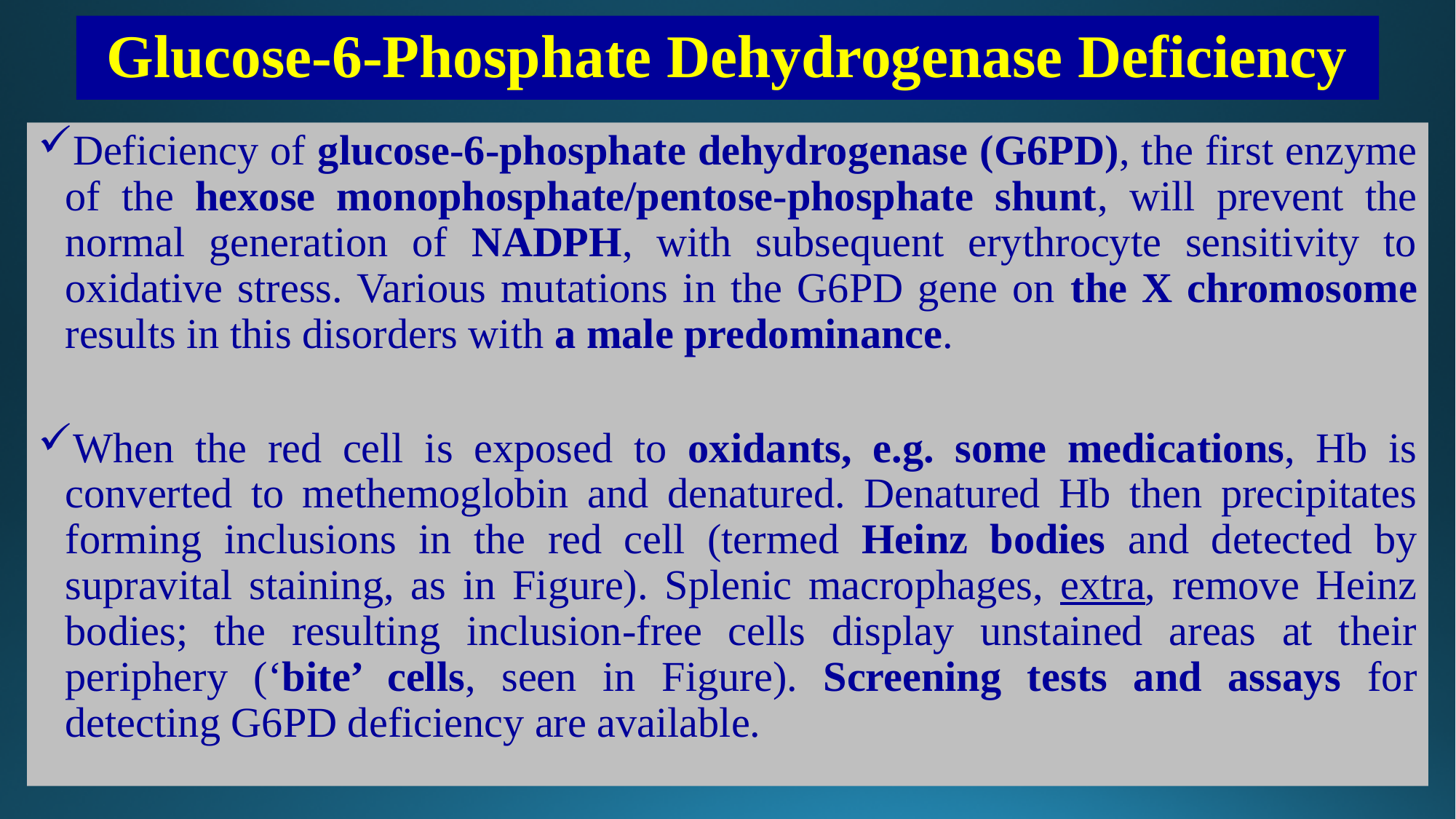

# Glucose-6-Phosphate Dehydrogenase Deficiency
Deficiency of glucose-6-phosphate dehydrogenase (G6PD), the first enzyme of the hexose monophosphate/pentose-phosphate shunt, will prevent the normal generation of NADPH, with subsequent erythrocyte sensitivity to oxidative stress. Various mutations in the G6PD gene on the X chromosome results in this disorders with a male predominance.

When the red cell is exposed to oxidants, e.g. some medications, Hb is converted to methemoglobin and denatured. Denatured Hb then precipitates forming inclusions in the red cell (termed Heinz bodies and detected by supravital staining, as in Figure). Splenic macrophages, extra, remove Heinz bodies; the resulting inclusion-free cells display unstained areas at their periphery (‘bite’ cells, seen in Figure). Screening tests and assays for detecting G6PD deficiency are available.